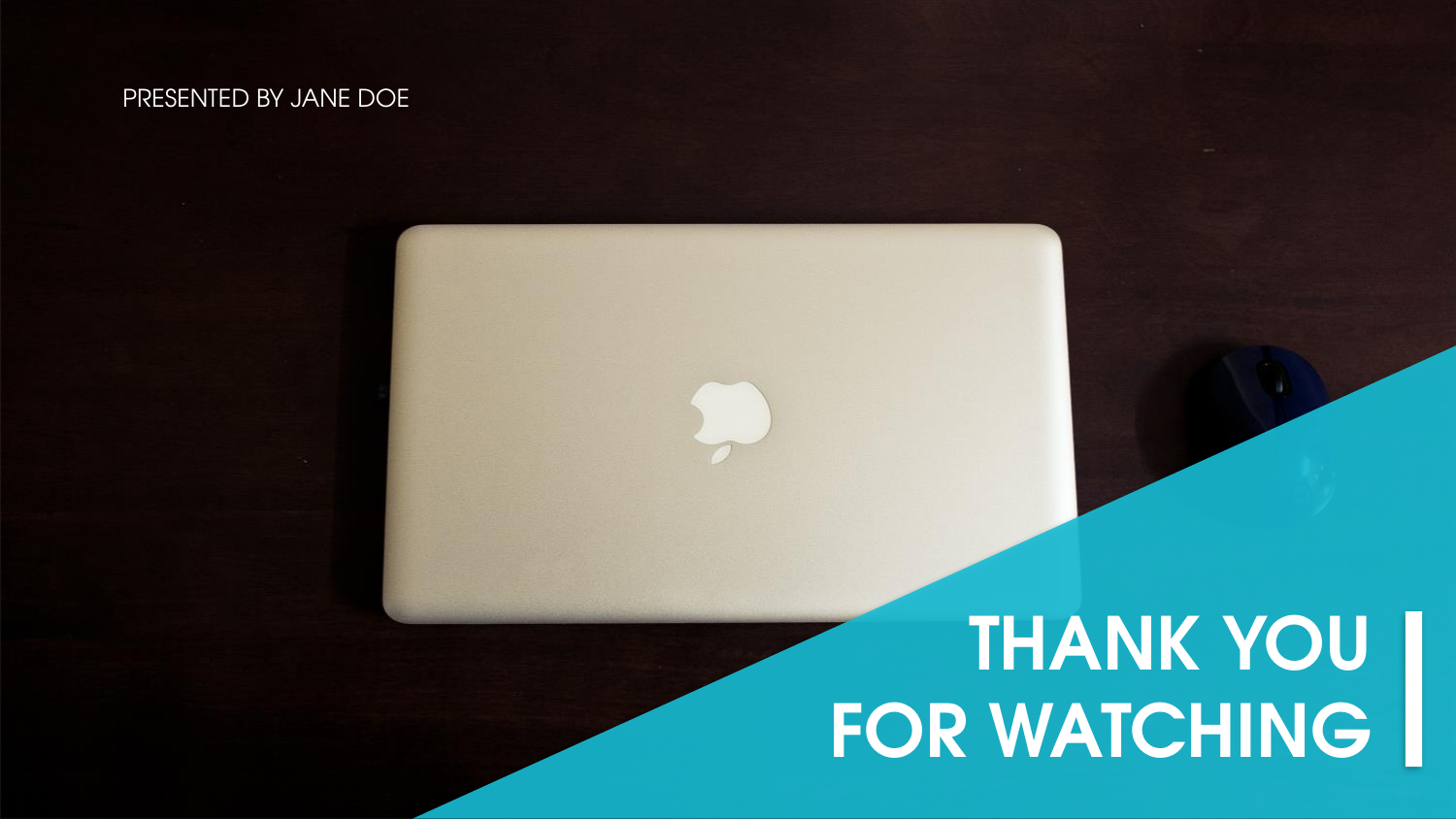

PRESENTED BY JANE DOE

THANK YOU
FOR WATCHING